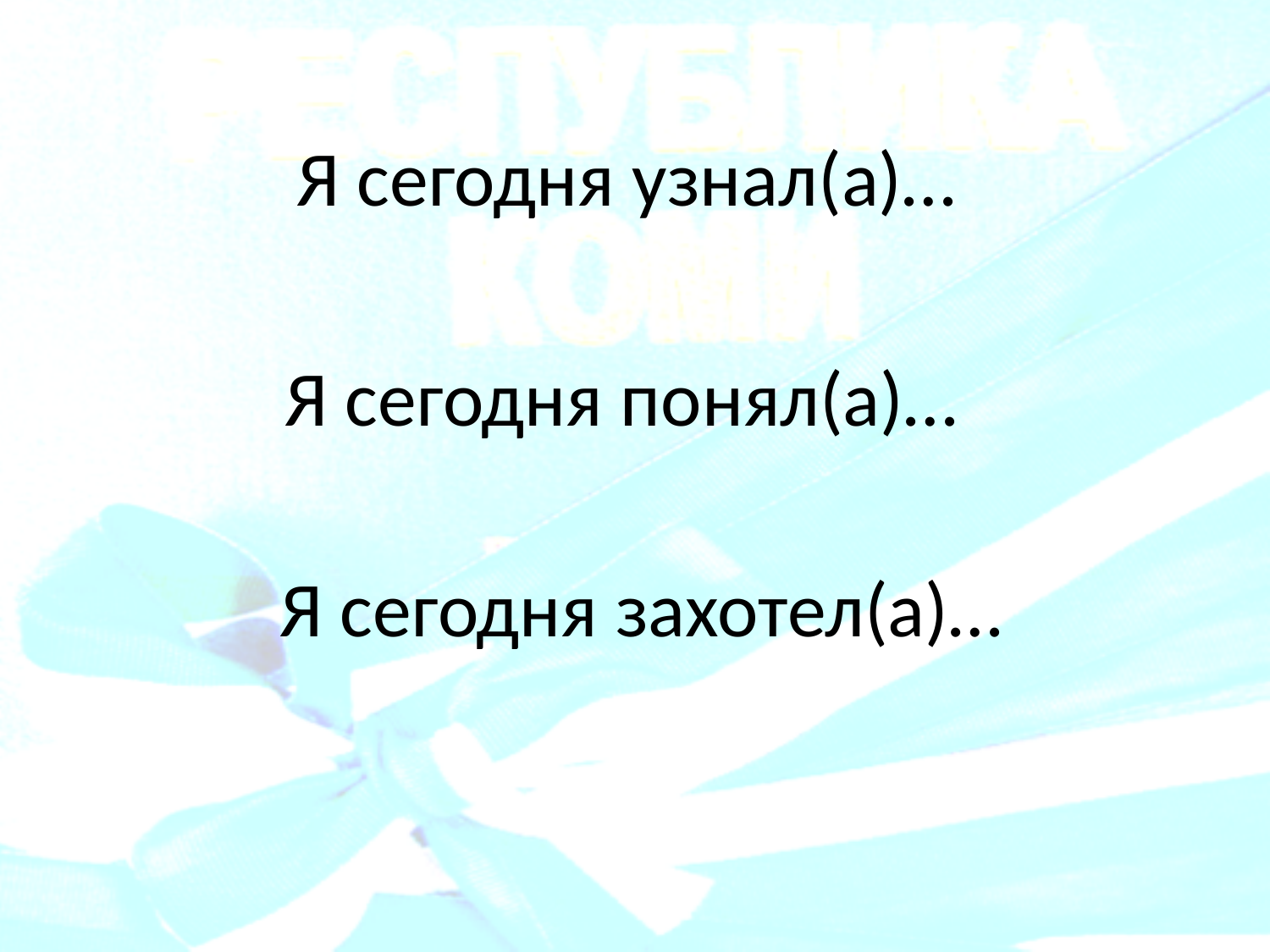

# Я сегодня узнал(а)…
Я сегодня понял(а)…
Я сегодня захотел(а)…